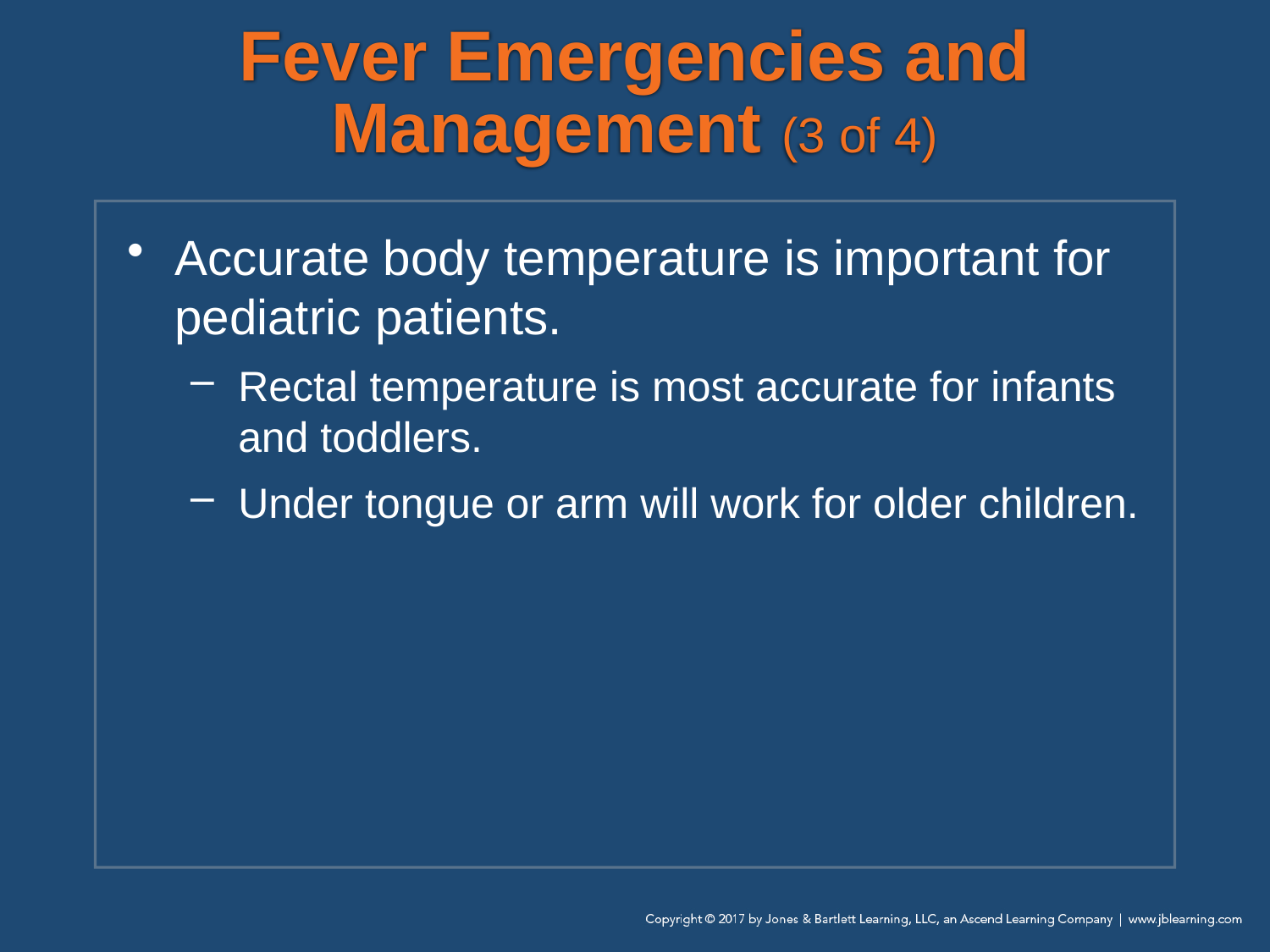

# Fever Emergencies and Management (3 of 4)
Accurate body temperature is important for pediatric patients.
Rectal temperature is most accurate for infants and toddlers.
Under tongue or arm will work for older children.